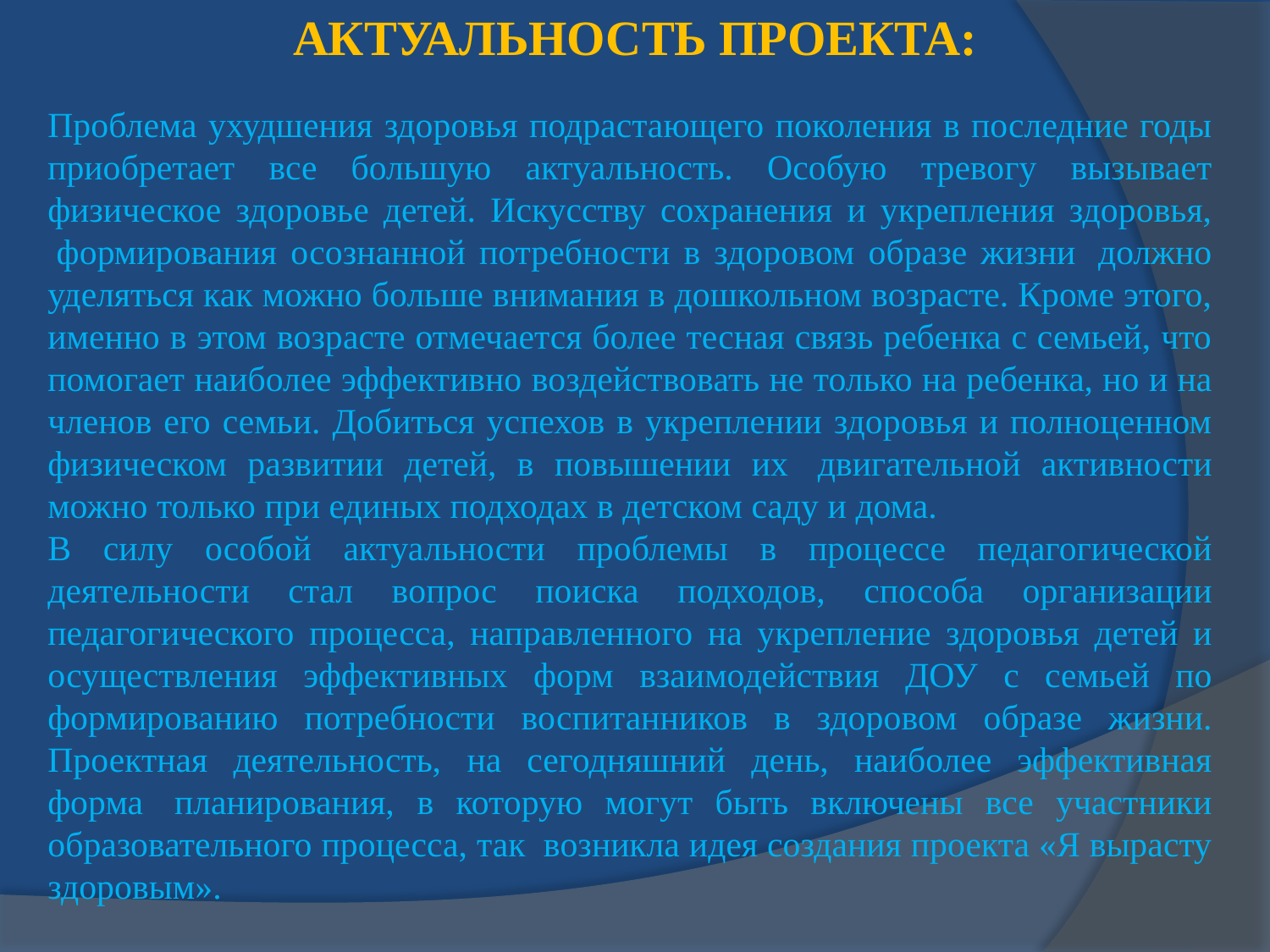

АКТУАЛЬНОСТЬ ПРОЕКТА:
Проблема ухудшения здоровья подрастающего поколения в последние годы приобретает все большую актуальность. Особую тревогу вызывает физическое здоровье детей. Искусству сохранения и укрепления здоровья,  формирования осознанной потребности в здоровом образе жизни  должно уделяться как можно больше внимания в дошкольном возрасте. Кроме этого, именно в этом возрасте отмечается более тесная связь ребенка с семьей, что помогает наиболее эффективно воздействовать не только на ребенка, но и на членов его семьи. Добиться успехов в укреплении здоровья и полноценном физическом развитии детей, в повышении их  двигательной активности можно только при единых подходах в детском саду и дома.
В силу особой актуальности проблемы в процессе педагогической деятельности стал вопрос поиска подходов, способа организации педагогического процесса, направленного на укрепление здоровья детей и осуществления эффективных форм взаимодействия ДОУ с семьей по формированию потребности воспитанников в здоровом образе жизни. Проектная деятельность, на сегодняшний день, наиболее эффективная форма  планирования, в которую могут быть включены все участники образовательного процесса, так  возникла идея создания проекта «Я вырасту здоровым».